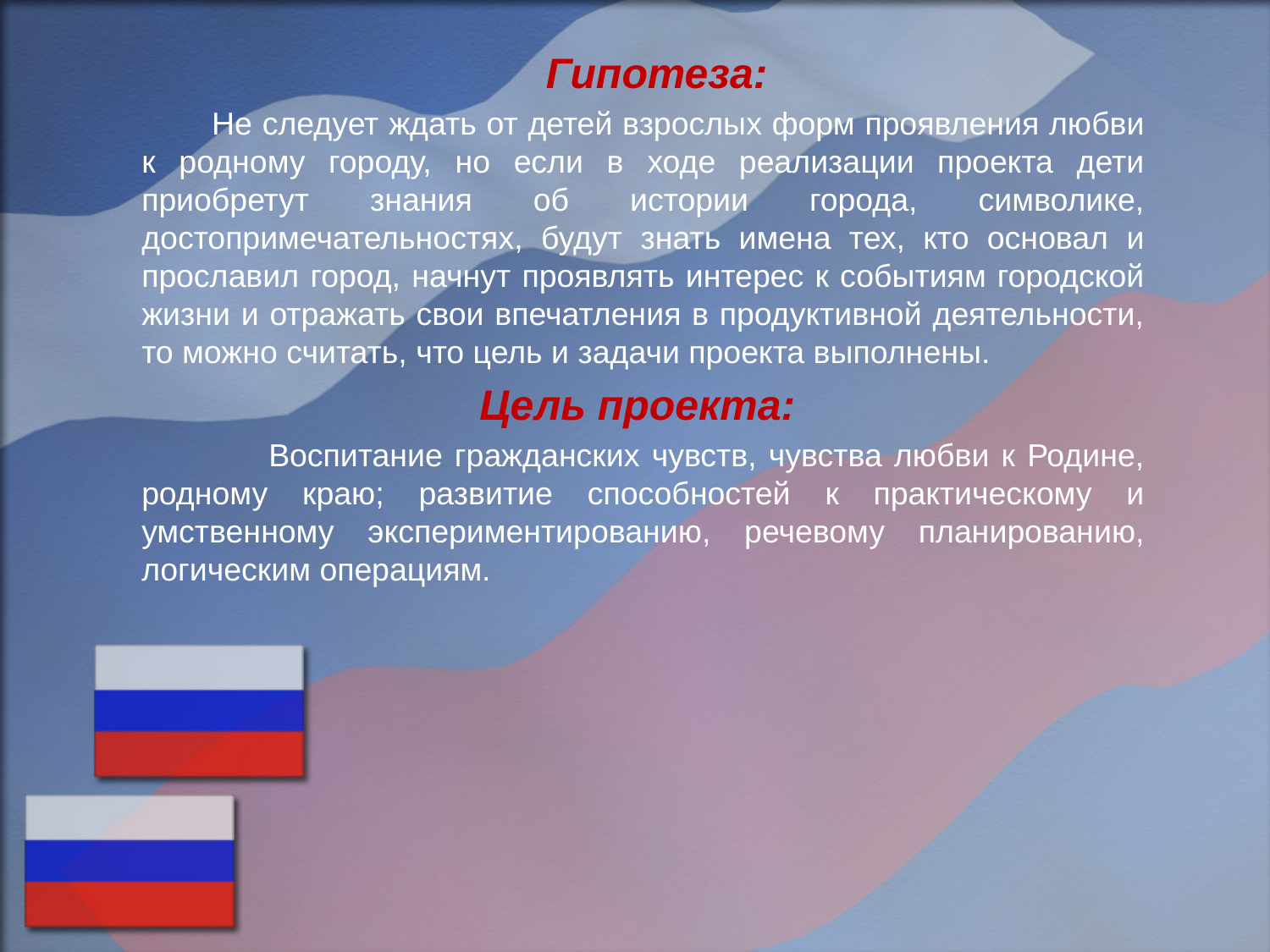

Гипотеза:
       Не следует ждать от детей взрослых форм проявления любви к родному городу, но если в ходе реализации проекта дети приобретут знания об истории города, символике, достопримечательностях, будут знать имена тех, кто основал и прославил город, начнут проявлять интерес к событиям городской жизни и отражать свои впечатления в продуктивной деятельности, то можно считать, что цель и задачи проекта выполнены.
                                      Цель проекта:
	Воспитание гражданских чувств, чувства любви к Родине, родному краю; развитие способностей к практическому и умственному экспериментированию, речевому планированию, логическим операциям.